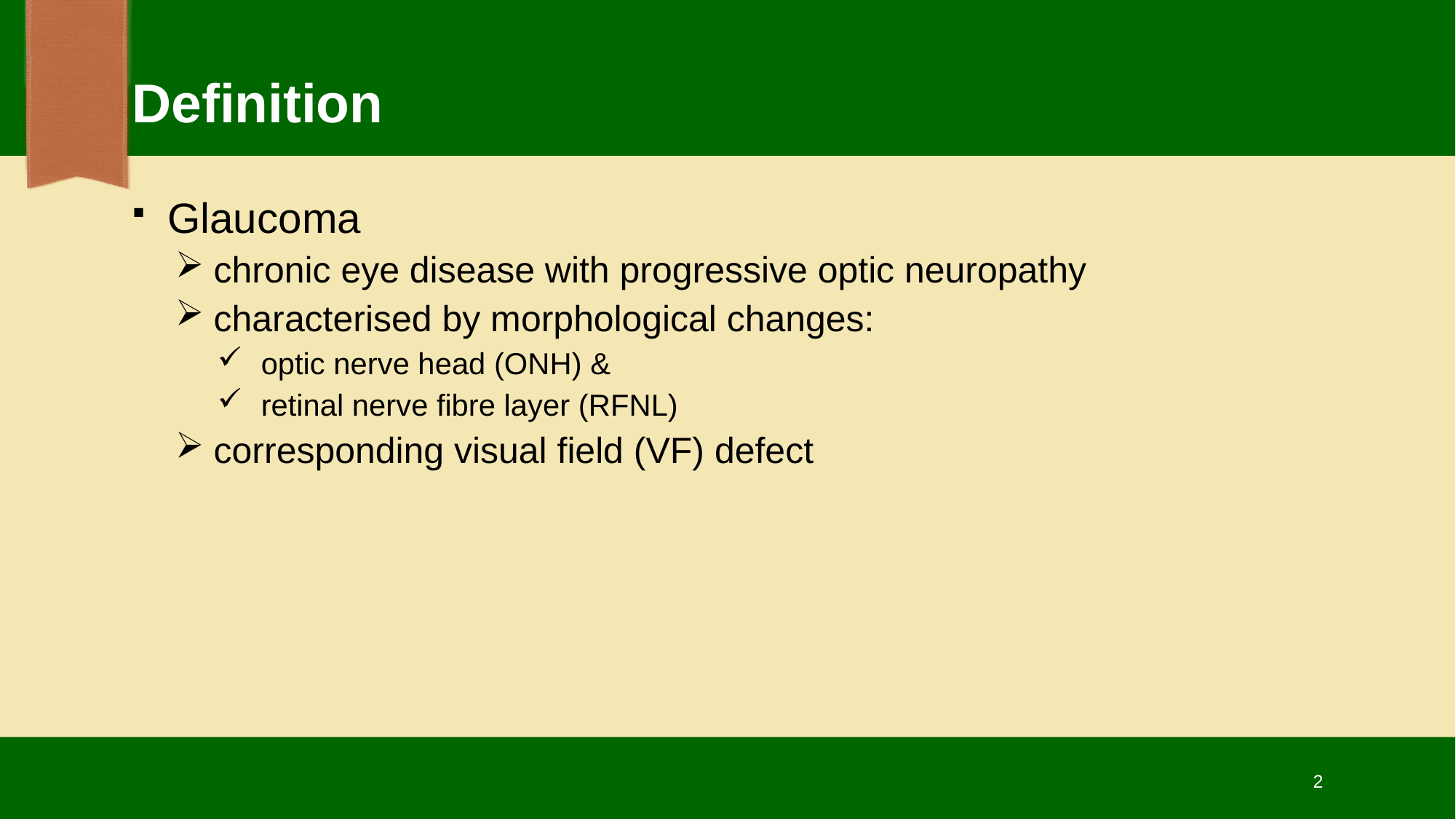

# Definition
 Glaucoma
chronic eye disease with progressive optic neuropathy
characterised by morphological changes:
optic nerve head (ONH) &
retinal nerve fibre layer (RFNL)
corresponding visual field (VF) defect

2